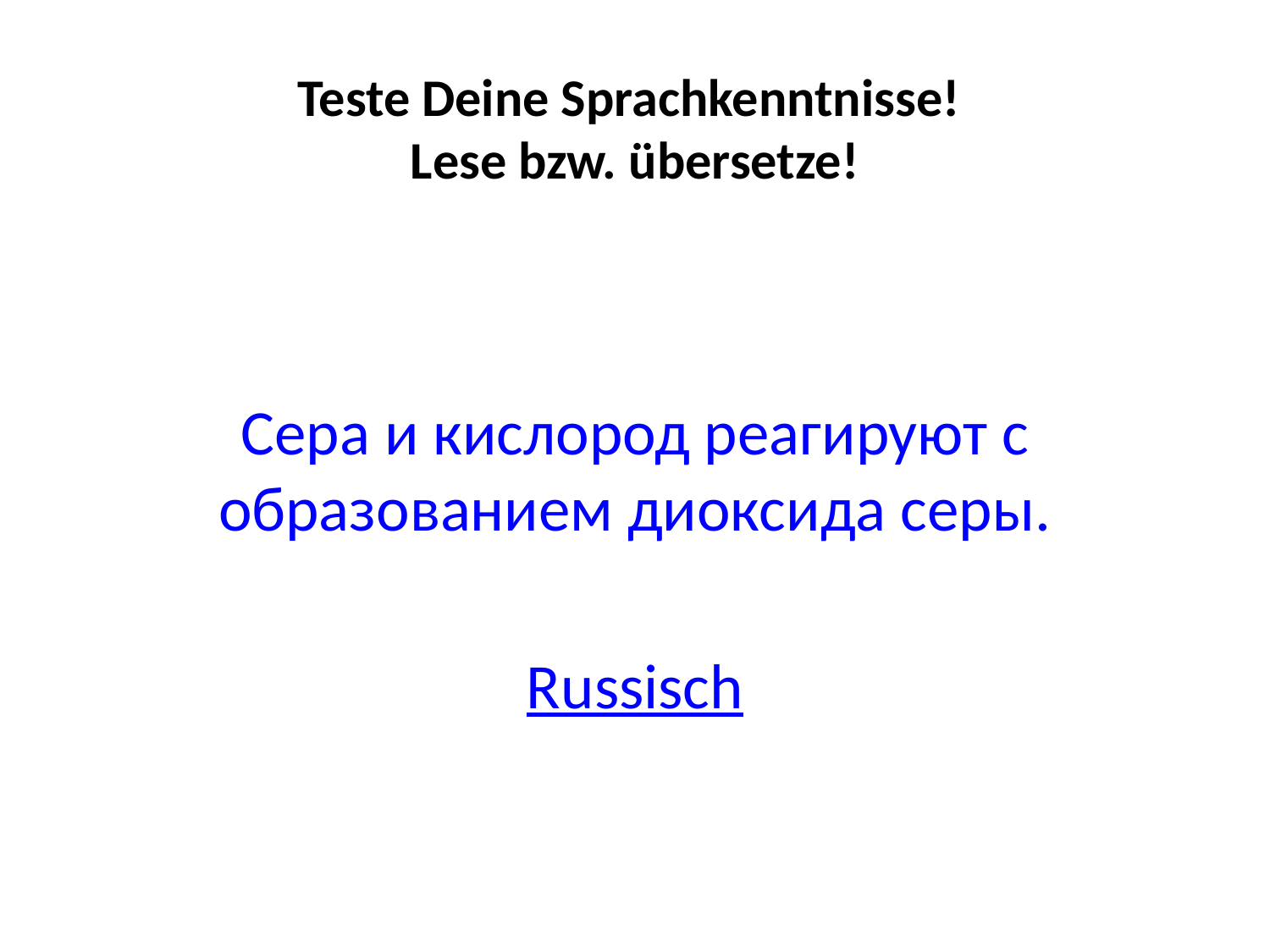

# Teste Deine Sprachkenntnisse! Lese bzw. übersetze!

Сера и кислород реагируют с образованием диоксида серы.

Russisch